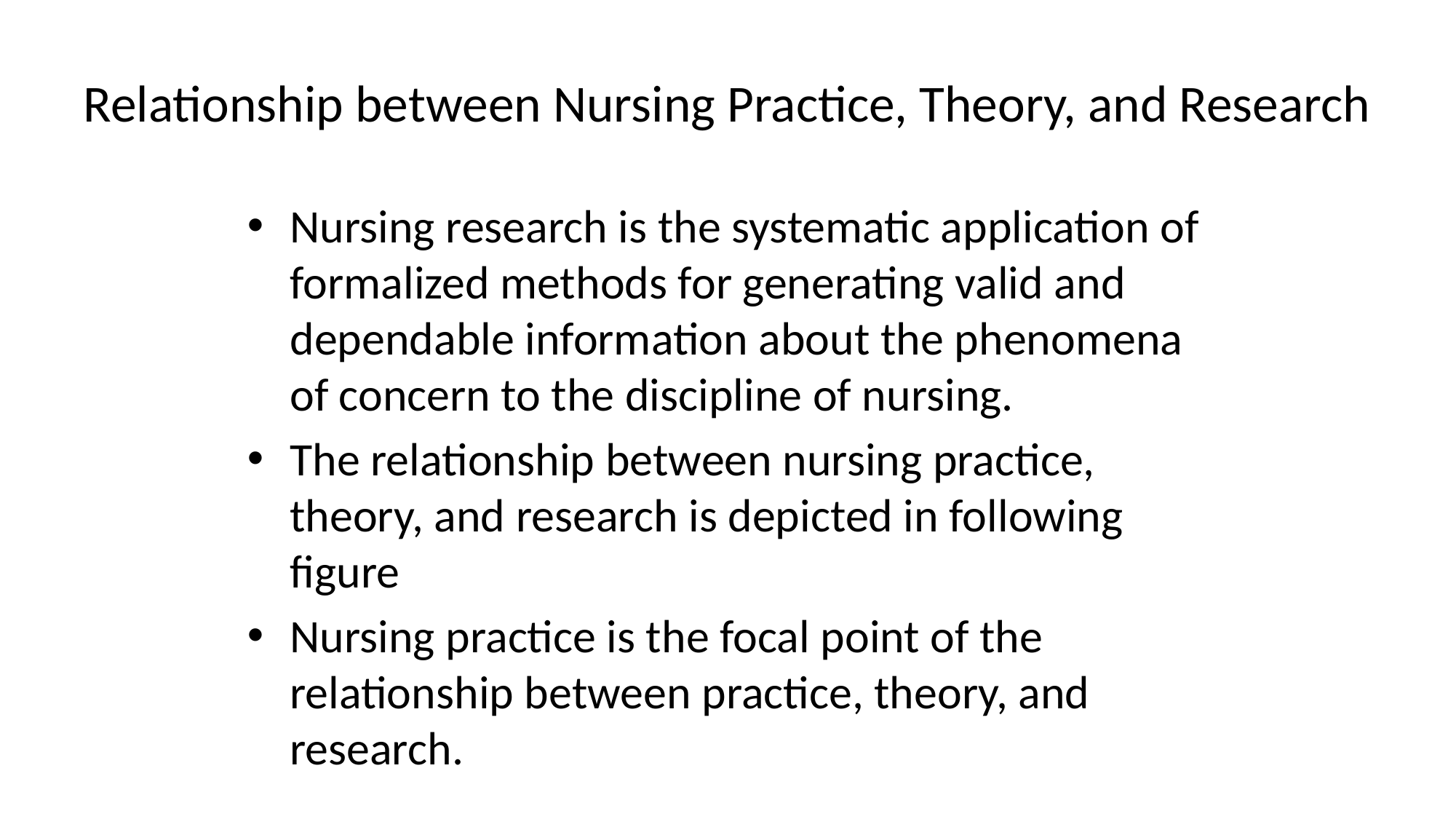

# Relationship between Nursing Practice, Theory, and Research
Nursing research is the systematic application of formalized methods for generating valid and dependable information about the phenomena of concern to the discipline of nursing.
The relationship between nursing practice, theory, and research is depicted in following figure
Nursing practice is the focal point of the relationship between practice, theory, and research.